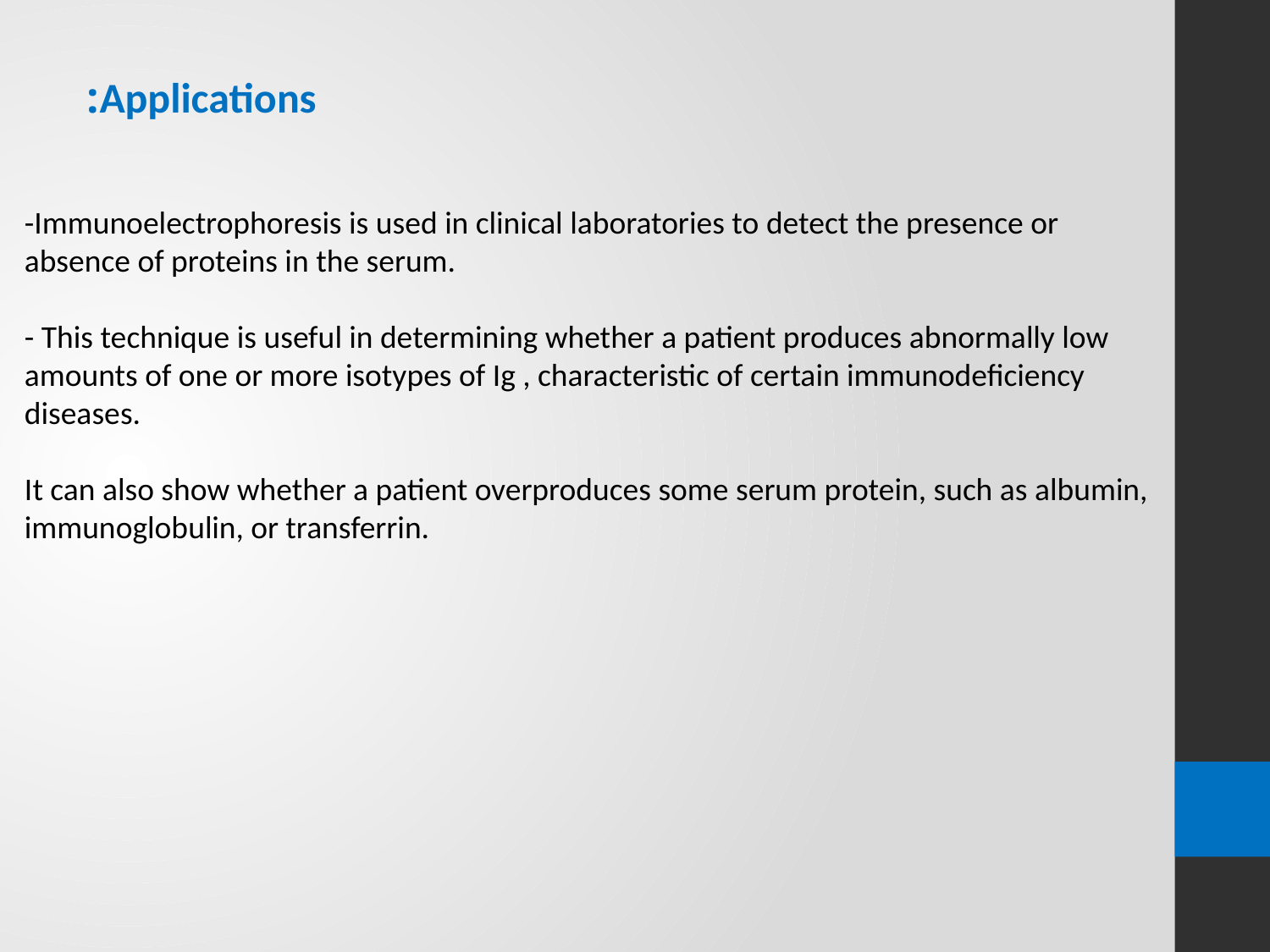

Applications:
-Immunoelectrophoresis is used in clinical laboratories to detect the presence or absence of proteins in the serum.

- This technique is useful in determining whether a patient produces abnormally low amounts of one or more isotypes of Ig , characteristic of certain immunodeficiency diseases.

It can also show whether a patient overproduces some serum protein, such as albumin,
immunoglobulin, or transferrin.